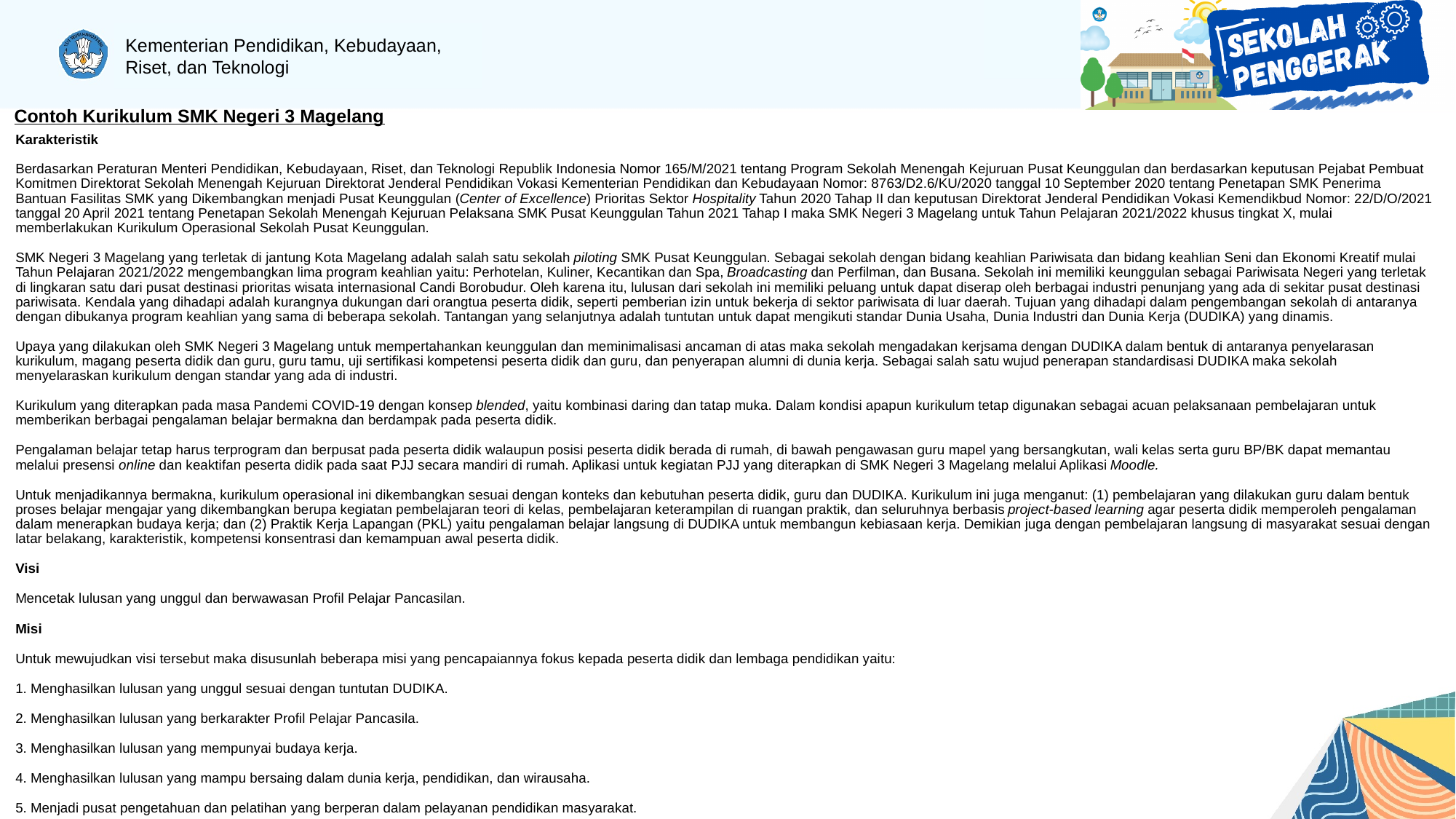

# Contoh Kurikulum SMK Negeri 3 Magelang
Karakteristik
Berdasarkan Peraturan Menteri Pendidikan, Kebudayaan, Riset, dan Teknologi Republik Indonesia Nomor 165/M/2021 tentang Program Sekolah Menengah Kejuruan Pusat Keunggulan dan berdasarkan keputusan Pejabat Pembuat Komitmen Direktorat Sekolah Menengah Kejuruan Direktorat Jenderal Pendidikan Vokasi Kementerian Pendidikan dan Kebudayaan Nomor: 8763/D2.6/KU/2020 tanggal 10 September 2020 tentang Penetapan SMK Penerima Bantuan Fasilitas SMK yang Dikembangkan menjadi Pusat Keunggulan (Center of Excellence) Prioritas Sektor Hospitality Tahun 2020 Tahap II dan keputusan Direktorat Jenderal Pendidikan Vokasi Kemendikbud Nomor: 22/D/O/2021 tanggal 20 April 2021 tentang Penetapan Sekolah Menengah Kejuruan Pelaksana SMK Pusat Keunggulan Tahun 2021 Tahap I maka SMK Negeri 3 Magelang untuk Tahun Pelajaran 2021/2022 khusus tingkat X, mulai memberlakukan Kurikulum Operasional Sekolah Pusat Keunggulan.
SMK Negeri 3 Magelang yang terletak di jantung Kota Magelang adalah salah satu sekolah piloting SMK Pusat Keunggulan. Sebagai sekolah dengan bidang keahlian Pariwisata dan bidang keahlian Seni dan Ekonomi Kreatif mulai Tahun Pelajaran 2021/2022 mengembangkan lima program keahlian yaitu: Perhotelan, Kuliner, Kecantikan dan Spa, Broadcasting dan Perfilman, dan Busana. Sekolah ini memiliki keunggulan sebagai Pariwisata Negeri yang terletak di lingkaran satu dari pusat destinasi prioritas wisata internasional Candi Borobudur. Oleh karena itu, lulusan dari sekolah ini memiliki peluang untuk dapat diserap oleh berbagai industri penunjang yang ada di sekitar pusat destinasi pariwisata. Kendala yang dihadapi adalah kurangnya dukungan dari orangtua peserta didik, seperti pemberian izin untuk bekerja di sektor pariwisata di luar daerah. Tujuan yang dihadapi dalam pengembangan sekolah di antaranya dengan dibukanya program keahlian yang sama di beberapa sekolah. Tantangan yang selanjutnya adalah tuntutan untuk dapat mengikuti standar Dunia Usaha, Dunia Industri dan Dunia Kerja (DUDIKA) yang dinamis.
Upaya yang dilakukan oleh SMK Negeri 3 Magelang untuk mempertahankan keunggulan dan meminimalisasi ancaman di atas maka sekolah mengadakan kerjsama dengan DUDIKA dalam bentuk di antaranya penyelarasan kurikulum, magang peserta didik dan guru, guru tamu, uji sertifikasi kompetensi peserta didik dan guru, dan penyerapan alumni di dunia kerja. Sebagai salah satu wujud penerapan standardisasi DUDIKA maka sekolah menyelaraskan kurikulum dengan standar yang ada di industri.
Kurikulum yang diterapkan pada masa Pandemi COVID-19 dengan konsep blended, yaitu kombinasi daring dan tatap muka. Dalam kondisi apapun kurikulum tetap digunakan sebagai acuan pelaksanaan pembelajaran untuk memberikan berbagai pengalaman belajar bermakna dan berdampak pada peserta didik.
Pengalaman belajar tetap harus terprogram dan berpusat pada peserta didik walaupun posisi peserta didik berada di rumah, di bawah pengawasan guru mapel yang bersangkutan, wali kelas serta guru BP/BK dapat memantau melalui presensi online dan keaktifan peserta didik pada saat PJJ secara mandiri di rumah. Aplikasi untuk kegiatan PJJ yang diterapkan di SMK Negeri 3 Magelang melalui Aplikasi Moodle.
Untuk menjadikannya bermakna, kurikulum operasional ini dikembangkan sesuai dengan konteks dan kebutuhan peserta didik, guru dan DUDIKA. Kurikulum ini juga menganut: (1) pembelajaran yang dilakukan guru dalam bentuk proses belajar mengajar yang dikembangkan berupa kegiatan pembelajaran teori di kelas, pembelajaran keterampilan di ruangan praktik, dan seluruhnya berbasis project-based learning agar peserta didik memperoleh pengalaman dalam menerapkan budaya kerja; dan (2) Praktik Kerja Lapangan (PKL) yaitu pengalaman belajar langsung di DUDIKA untuk membangun kebiasaan kerja. Demikian juga dengan pembelajaran langsung di masyarakat sesuai dengan latar belakang, karakteristik, kompetensi konsentrasi dan kemampuan awal peserta didik.
Visi
Mencetak lulusan yang unggul dan berwawasan Profil Pelajar Pancasilan.
Misi
Untuk mewujudkan visi tersebut maka disusunlah beberapa misi yang pencapaiannya fokus kepada peserta didik dan lembaga pendidikan yaitu:
1. Menghasilkan lulusan yang unggul sesuai dengan tuntutan DUDIKA.
2. Menghasilkan lulusan yang berkarakter Profil Pelajar Pancasila.
3. Menghasilkan lulusan yang mempunyai budaya kerja.
4. Menghasilkan lulusan yang mampu bersaing dalam dunia kerja, pendidikan, dan wirausaha.
5. Menjadi pusat pengetahuan dan pelatihan yang berperan dalam pelayanan pendidikan masyarakat.